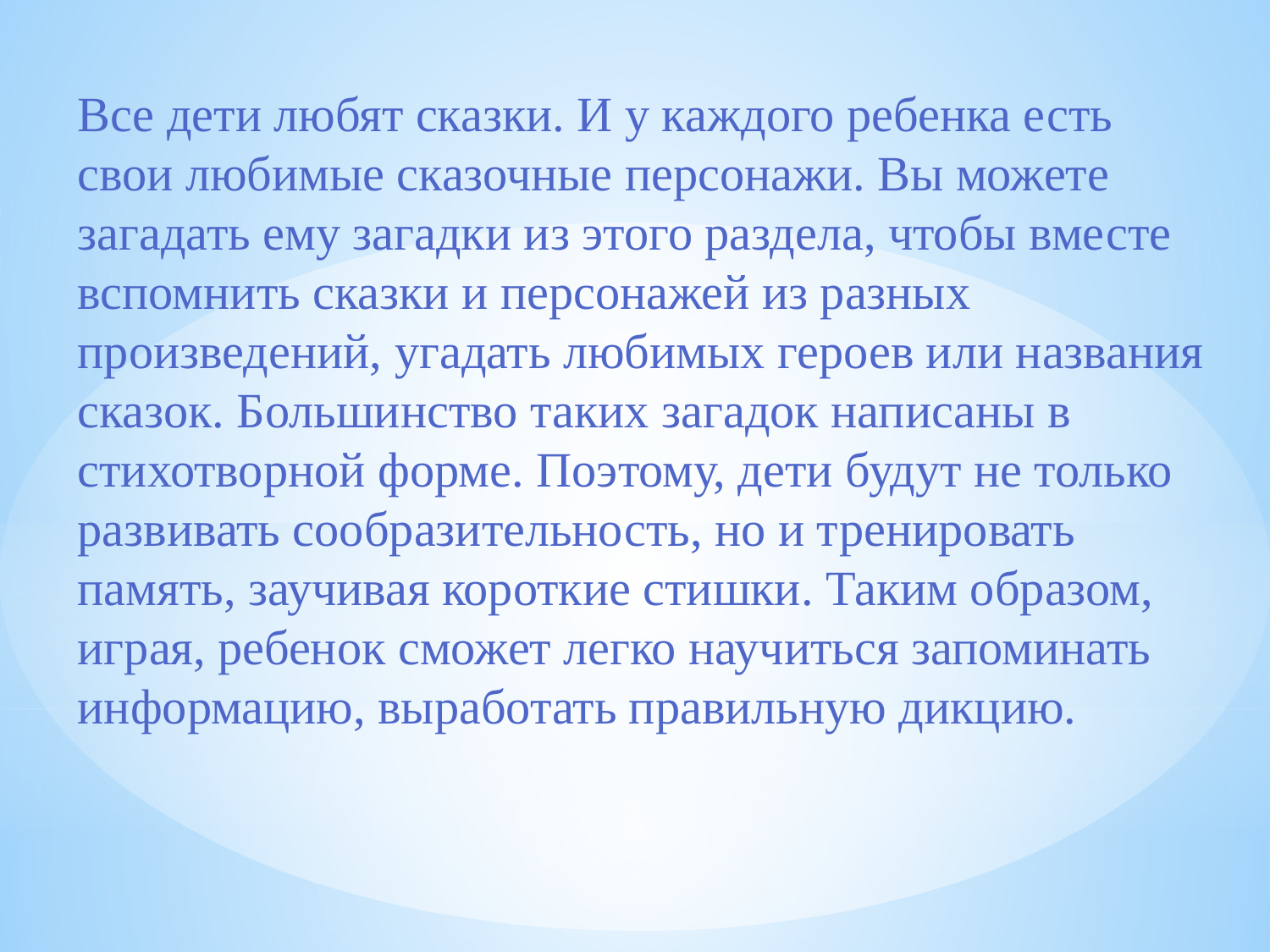

# Все дети любят сказки. И у каждого ребенка есть свои любимые сказочные персонажи. Вы можете загадать ему загадки из этого раздела, чтобы вместе вспомнить сказки и персонажей из разных произведений, угадать любимых героев или названия сказок. Большинство таких загадок написаны в стихотворной форме. Поэтому, дети будут не только развивать сообразительность, но и тренировать память, заучивая короткие стишки. Таким образом, играя, ребенок сможет легко научиться запоминать информацию, выработать правильную дикцию.